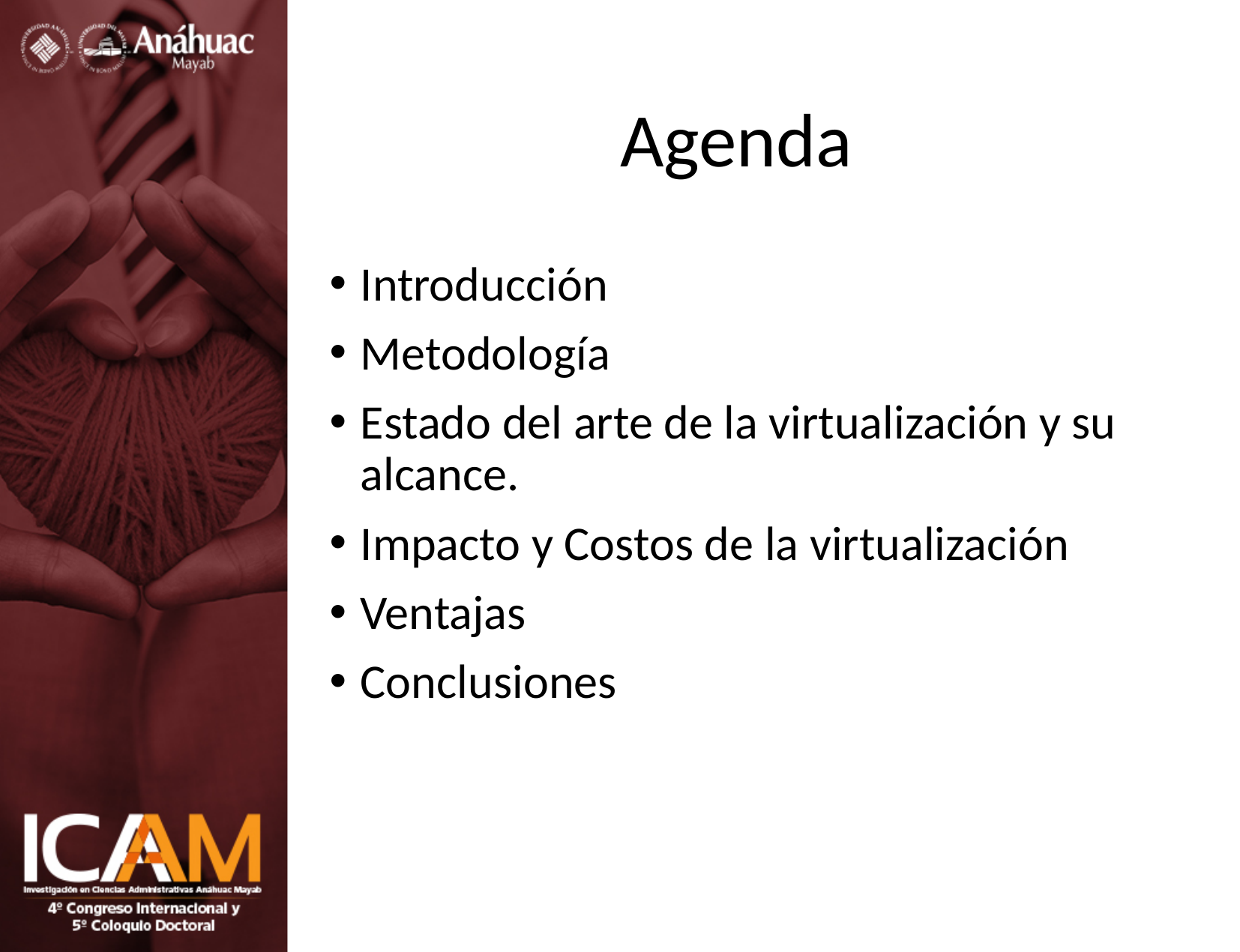

# Agenda
Introducción
Metodología
Estado del arte de la virtualización y su alcance.
Impacto y Costos de la virtualización
Ventajas
Conclusiones